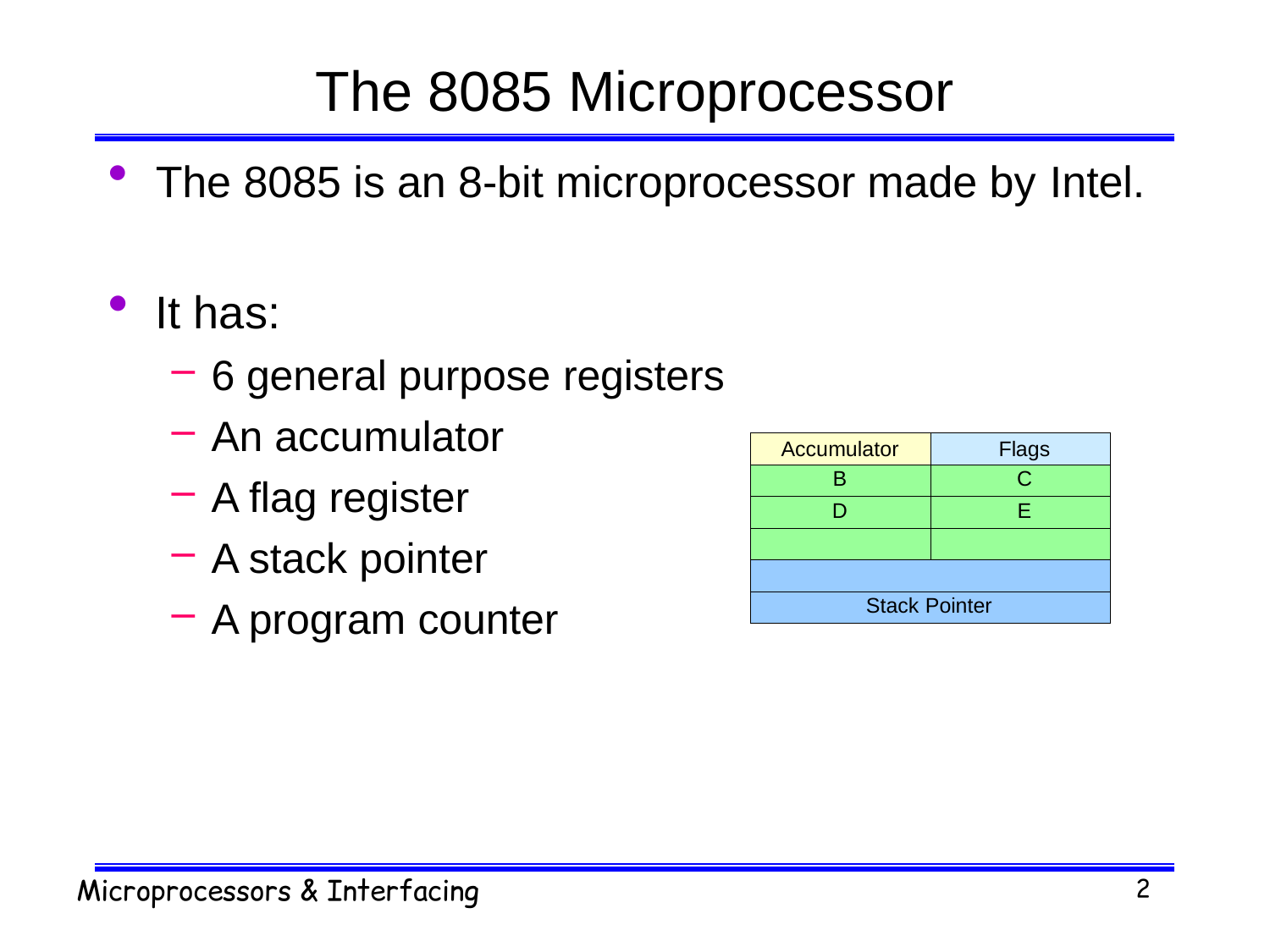

# The 8085 Microprocessor
The 8085 is an 8-bit microprocessor made by Intel.
It has:
6 general purpose registers
An accumulator
A flag register
A stack pointer
A program counter
| Accumulator | Flags |
| --- | --- |
| B | C |
| D | E |
|  |  |
|  |  |
| Stack Pointer |  |
H	L
Program Counter
Microprocessors & Interfacing
2